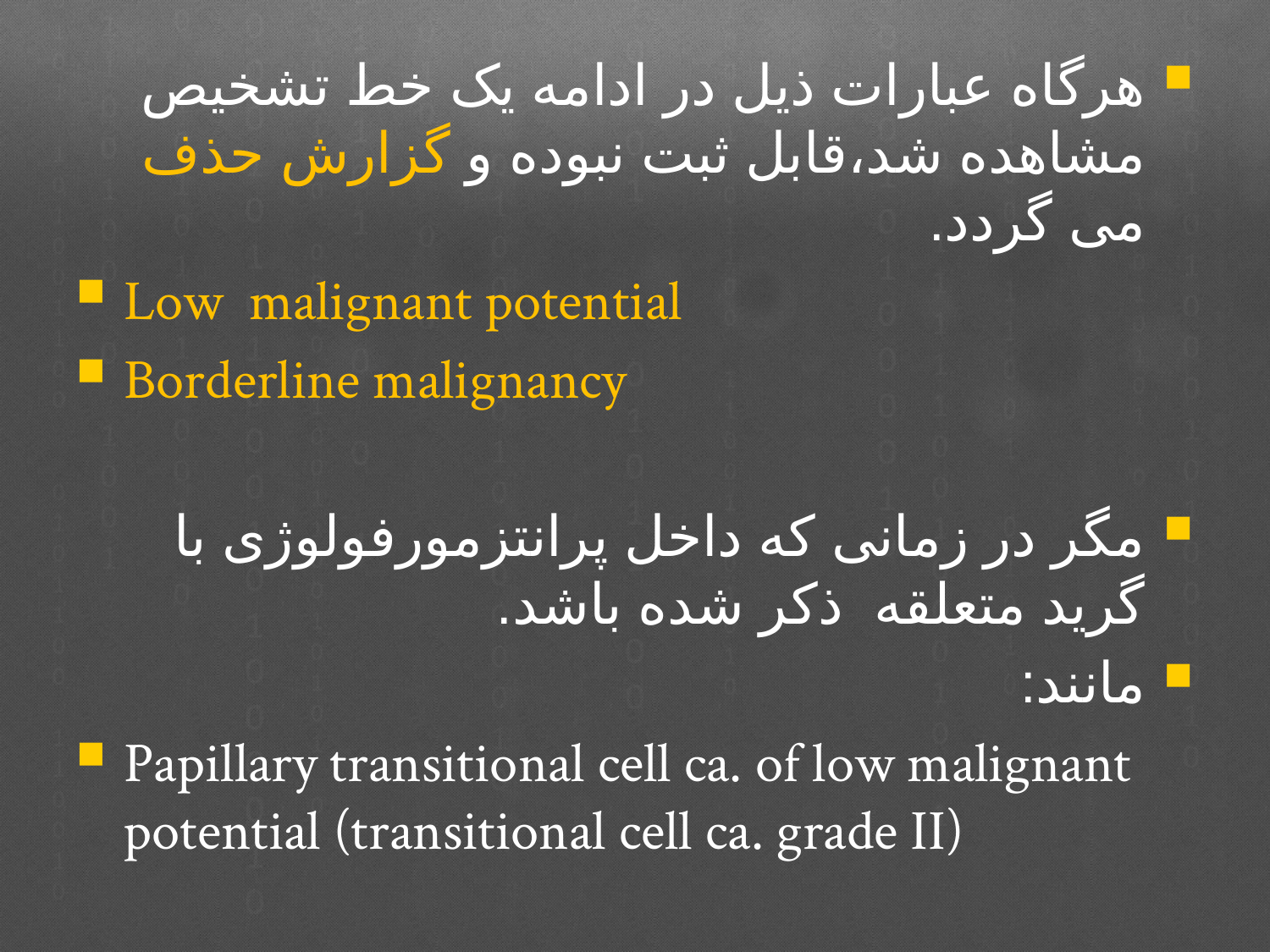

هرگاه عبارات ذیل در ادامه یک خط تشخیص مشاهده شد،قابل ثبت نبوده و گزارش حذف می گردد.
Low  malignant potential
Borderline malignancy

مگر در زمانی که داخل پرانتزمورفولوژی با گرید متعلقه  ذکر شده باشد.
مانند:
Papillary transitional cell ca. of low malignant potential (transitional cell ca. grade II)